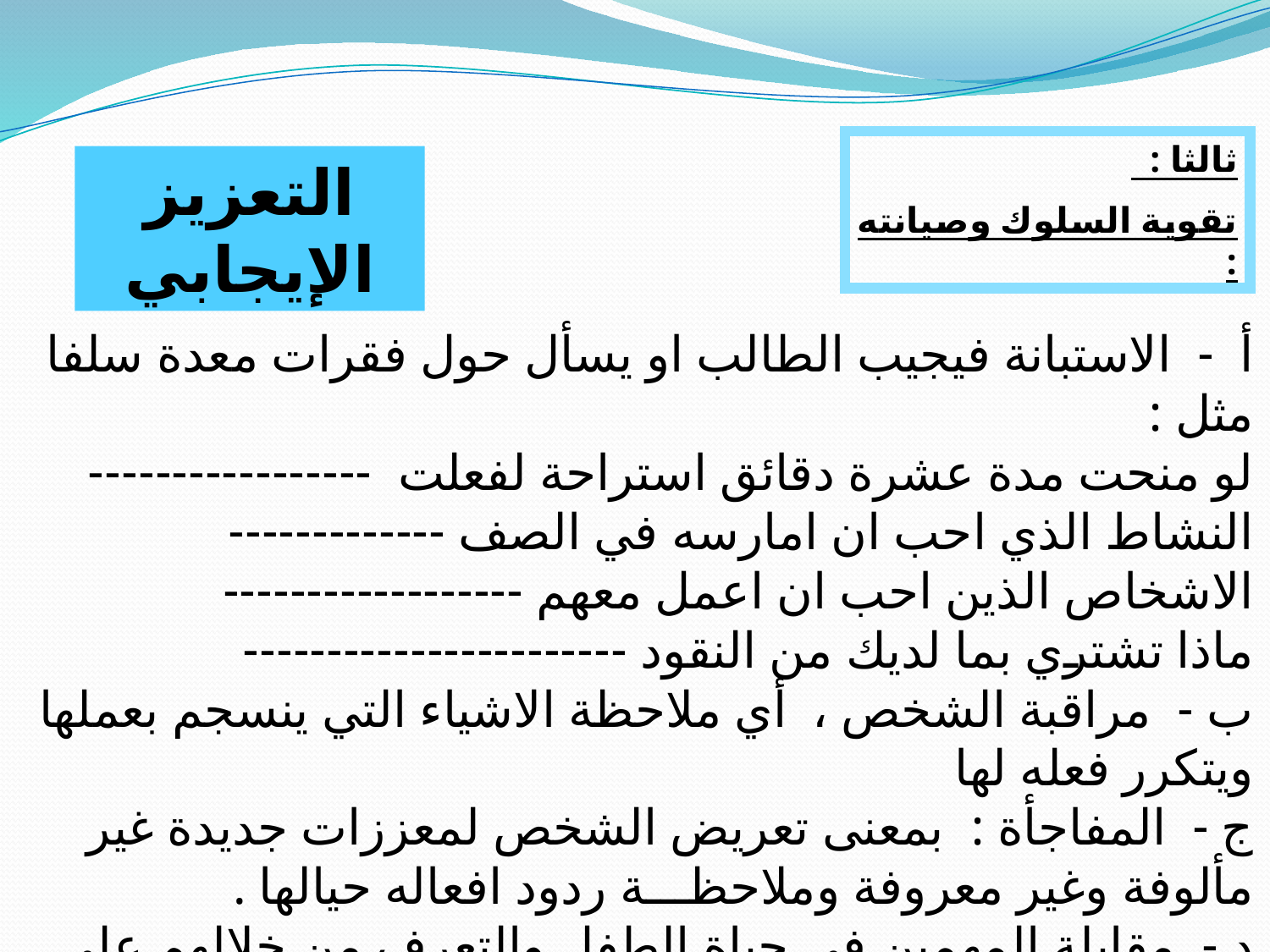

ثالثا :
تقوية السلوك وصيانته :
التعزيز الإيجابي
أ  -  الاستبانة فيجيب الطالب او يسأل حول فقرات معدة سلفا مثل :
لو منحت مدة عشرة دقائق استراحة لفعلت  -----------------
النشاط الذي احب ان امارسه في الصف -------------
الاشخاص الذين احب ان اعمل معهم ------------------
ماذا تشتري بما لديك من النقود -----------------------
ب -  مراقبة الشخص ،  أي ملاحظة الاشياء التي ينسجم بعملها ويتكرر فعله لها
ج -  المفاجأة :  بمعنى تعريض الشخص لمعززات جديدة غير مألوفة وغير معروفة وملاحظـــة ردود افعاله حيالها .
د -  مقابلة المهمين في حياة الطفل والتعرف من خلالهم على رغبات الطفل والأنشطة المحببة اليه .